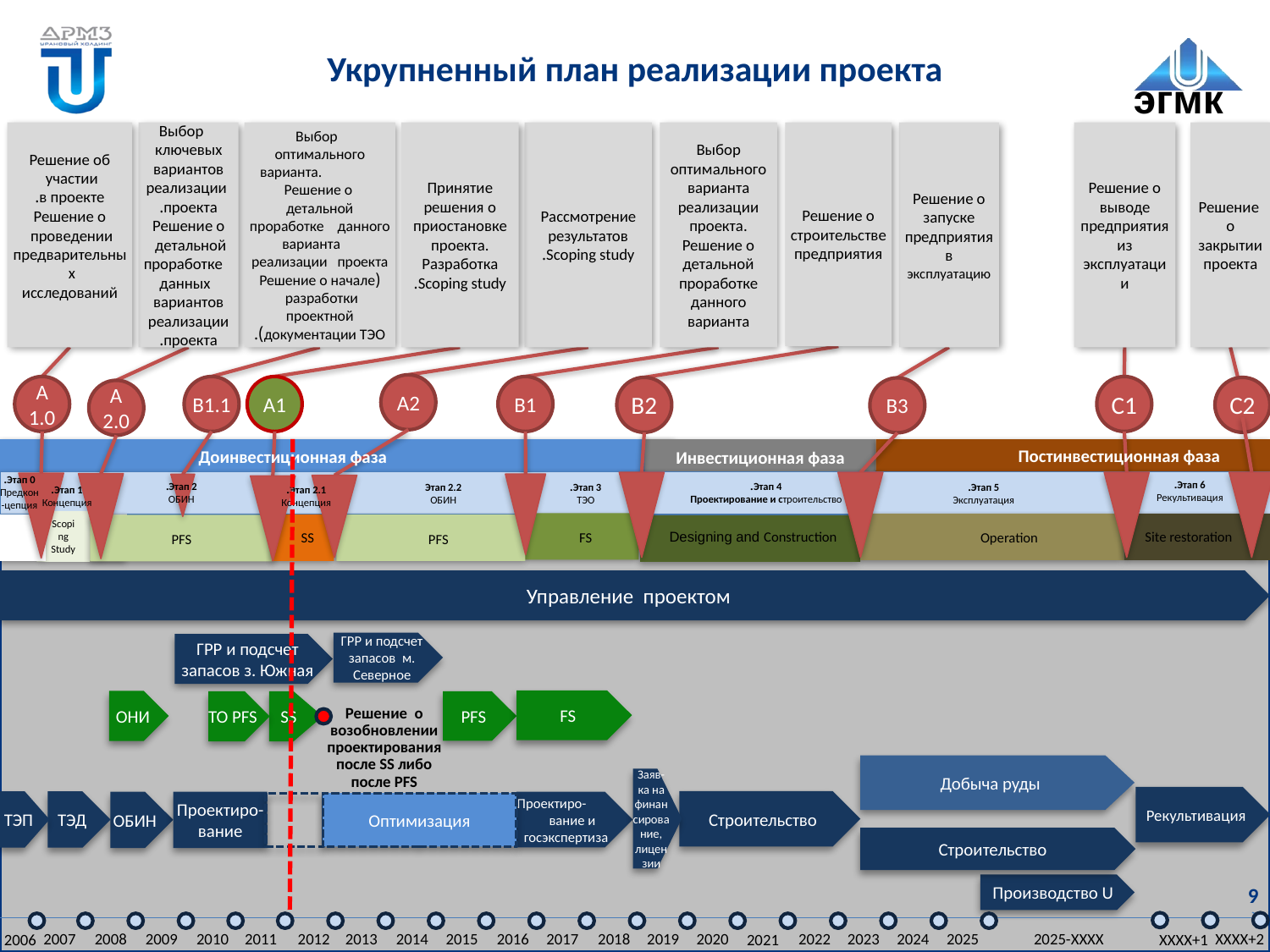

# Укрупненный план реализации проекта
Решение о выводе предприятия из эксплуатации
Решение  о закрытии проекта
Решение об участии
в проекте.
Решение о проведении
предварительных
исследований

Выбор     ключевых вариантов
 реализации проекта.
Решение о детальной
проработке        данных       вариантов
реализации проекта.
Выбор   оптимального варианта.                  Решение о  детальной проработке    данного варианта      реализации   проекта
(Решение о начале разработки
проектной документации ТЭО).
Принятие решения о приостановке проекта. Разработка Scoping study.
Рассмотрение результатов Scoping study.
Выбор оптимального варианта реализации проекта. Решение о детальной проработке данного варианта
Решение о запуске предприятия в эксплуатацию
Решение о строительстве предприятия
А2
С1
А
1.0
В1.1
А1
В1
С2
В2
В3
А
2.0
 Постинвестиционная фаза
Доинвестиционная фаза

Инвестиционная фаза
Этап 0.
Предкон-цепция

Этап 6.
Рекультивация

Этап 2.
ОБИН
Этап 4.
Проектирование и строительство

Этап 5.
Эксплуатация

Этап 2.2
ОБИН
Этап 3.
ТЭО

Этап 1.
Концепция
Этап 2.1.
Концепция
Scoping Study

Pre-conception

Designing and Construction
Site restoration
SS
Operation
FS
PFS
PFS
Управление  проектом
ГРР и подсчет запасов  м. Северное
ГРР и подсчет запасов з. Южная
FS
ОНИ
SS
ТО PFS
PFS
Решение  о возобновлении проектирования после SS либо после PFS

Добыча руды
Заяв-ка на финансирование, лицензии
Рекультивация
Строительство
ТЭП
ТЭД
Проектиро-              вание и госэкспертиза
ОБИН
Проектиро-вание

Оптимизация
Строительство
9
Производство U

2009
ХХХХ+2
2008
2007
2010
2016
2018
2020
2023
2025
2013
2017
2011
2012
2014
2019
2022
2024
2015
2025-ХХХХ
ХХХХ+1
2021
2006